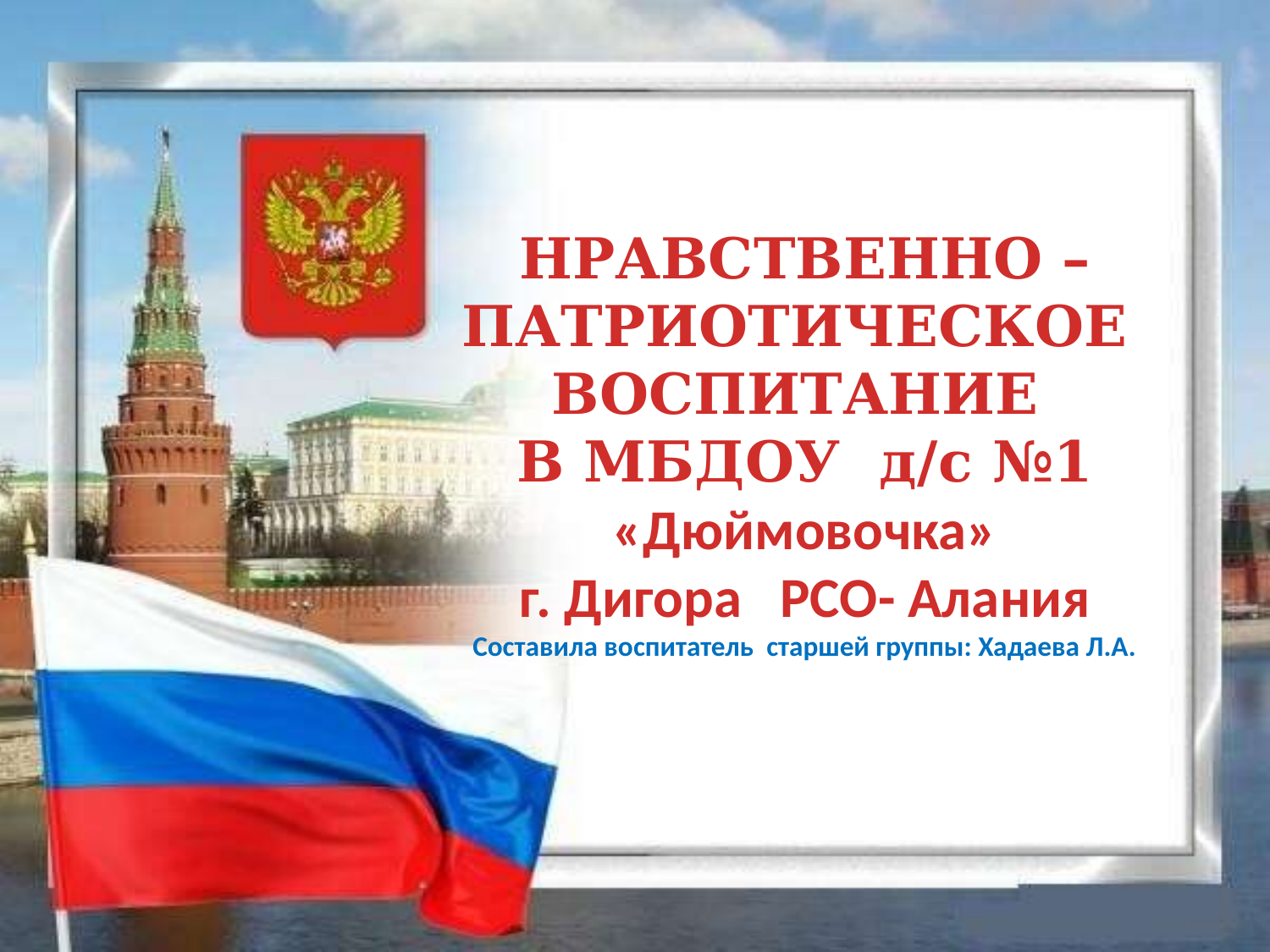

НРАВСТВЕННО – ПАТРИОТИЧЕСКОЕ
ВОСПИТАНИЕ
В МБДОУ  д/с №1
«Дюймовочка»
г. Дигора   РСО- Алания
Составила воспитатель  старшей группы: Хадаева Л.А.